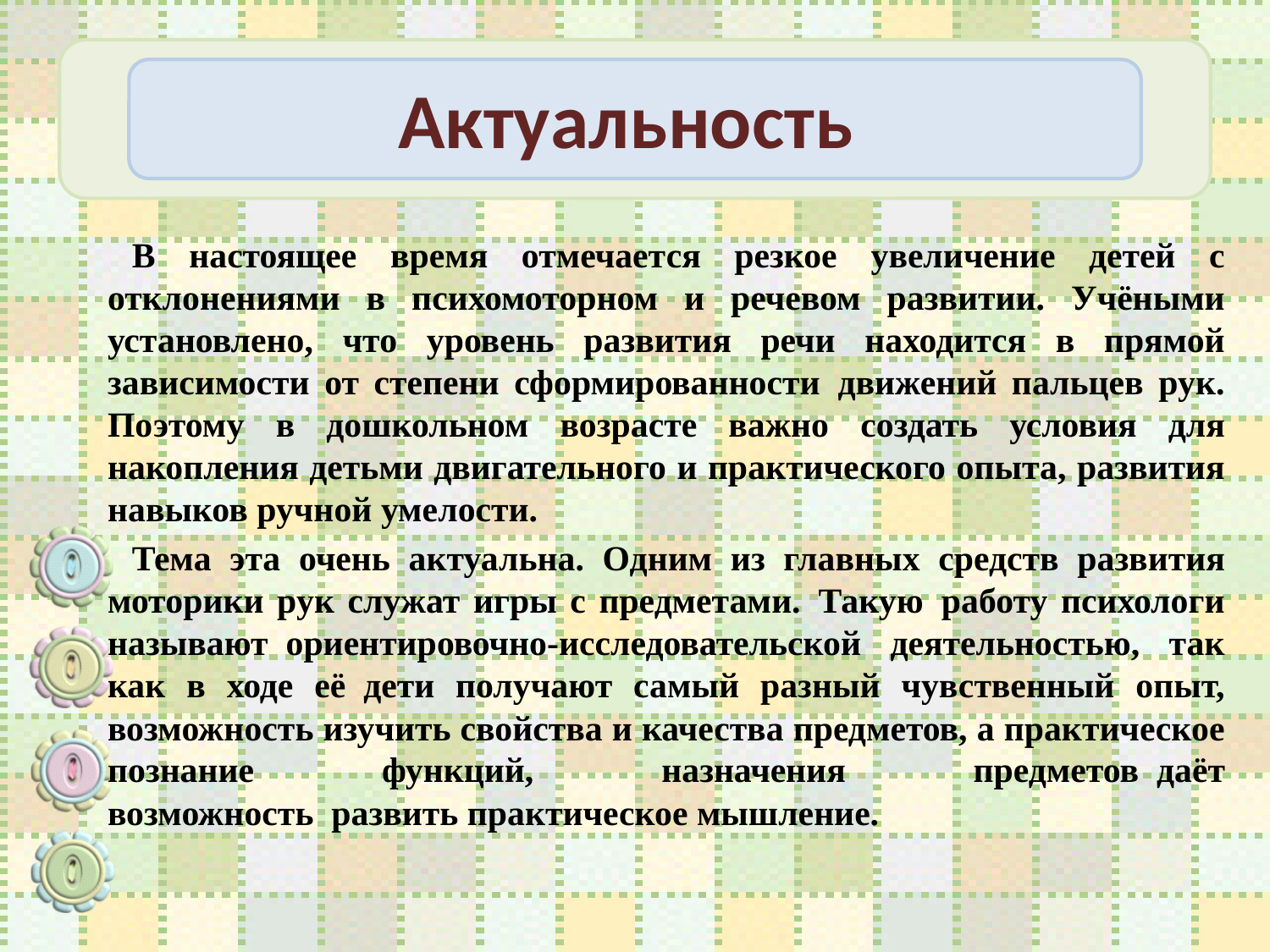

# Актуальность
В настоящее время отмечается резкое увеличение детей с отклонениями в психомоторном и речевом развитии. Учёными установлено, что уровень развития речи находится в прямой зависимости от степени сформированности  движений пальцев рук. Поэтому в дошкольном возрасте важно создать условия для накопления детьми двигательного и практического опыта, развития навыков ручной умелости.
Тема эта очень актуальна. Одним из главных средств развития моторики рук служат игры с предметами.  Такую  работу психологи называют  ориентировочно-исследовательской деятельностью, так как в ходе её  дети получают самый разный чувственный опыт, возможность изучить свойства и качества предметов, а практическое познание функций, назначения предметов  даёт возможность  развить практическое мышление.